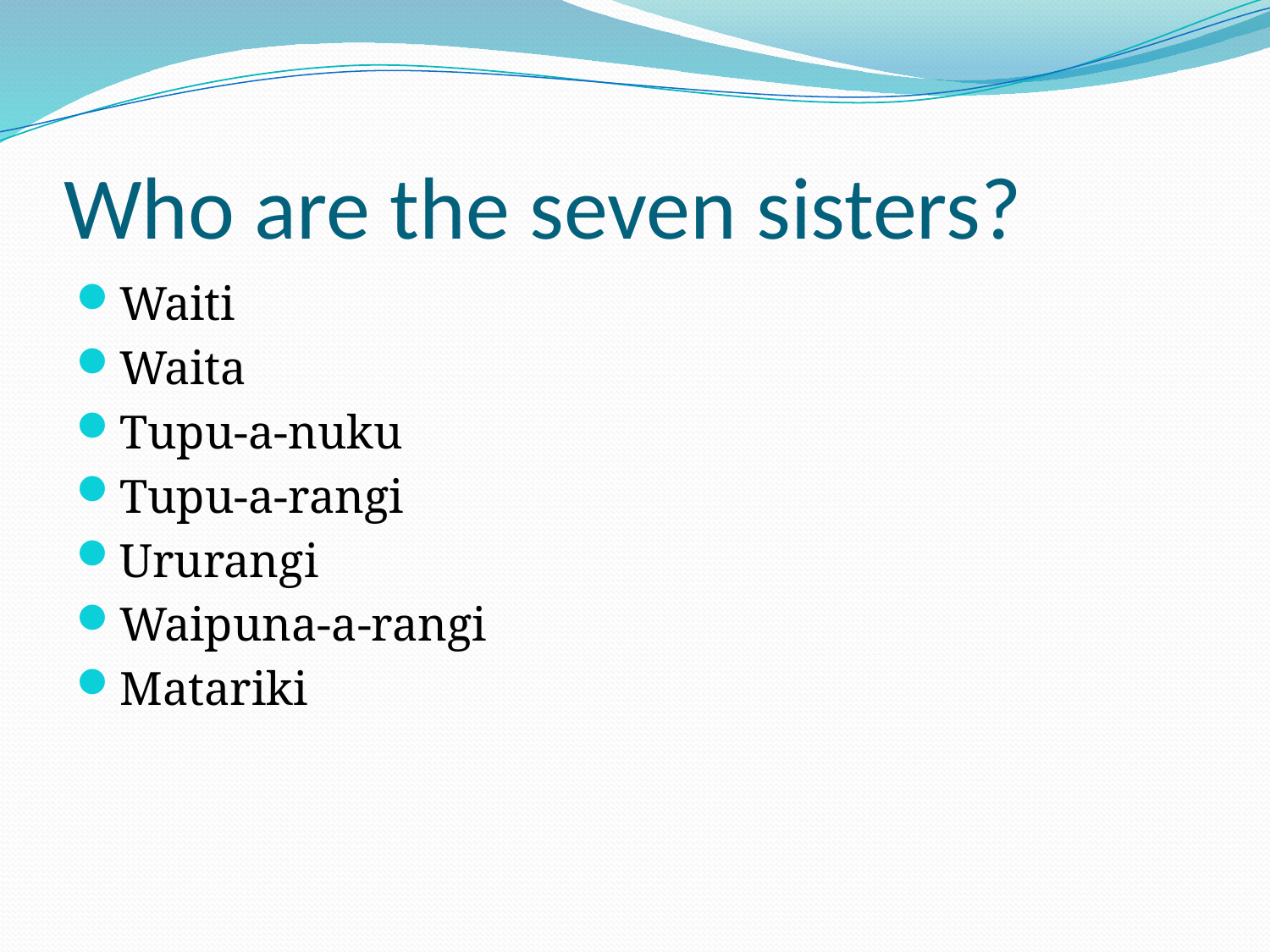

# Who are the seven sisters?
Waiti
Waita
Tupu-a-nuku
Tupu-a-rangi
Ururangi
Waipuna-a-rangi
Matariki